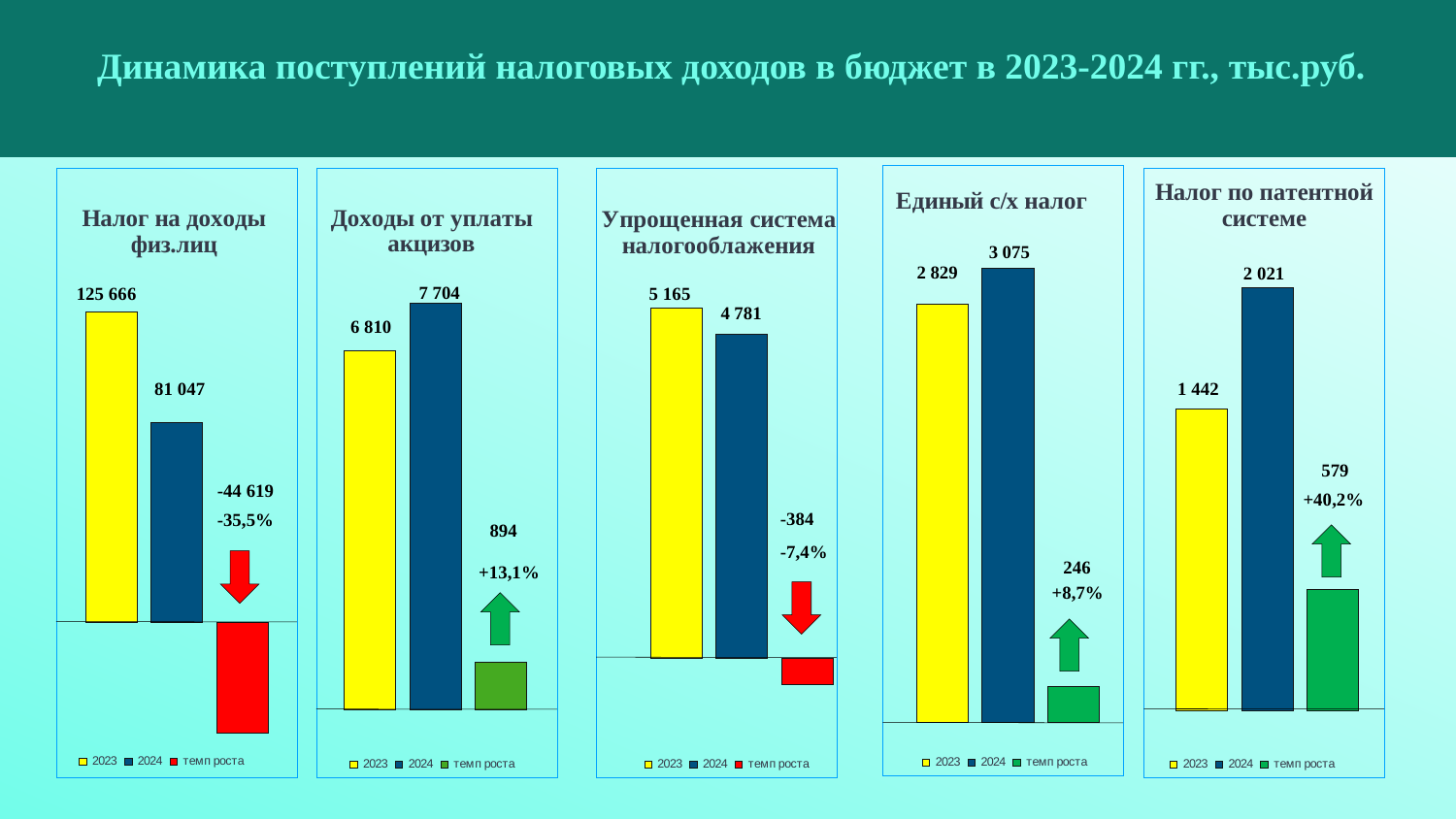

Динамика поступлений налоговых доходов в бюджет в 2023-2024 гг., тыс.руб.

### Chart: Единый с/х налог

| Category | 2023 | 2024 | темп роста |
|---|---|---|---|
| Сельскохозяйственный налог | 2829.0 | 3075.0 | 246.0 |

### Chart: Налог по патентной системе

| Category | 2023 | 2024 | темп роста |
|---|---|---|---|
| налог по патентной системе | 1442.0 | 2021.0 | 579.0 |

### Chart: Налог на доходы физ.лиц

| Category | 2023 | 2024 | темп роста |
|---|---|---|---|
| НДФЛ | 125666.0 | 81047.0 | -44619.0 |

### Chart: Упрощенная система налогооблажения

| Category | 2023 | 2024 | темп роста |
|---|---|---|---|
| УСН | 5165.0 | 4781.0 | -384.0 |

### Chart: Доходы от уплаты акцизов

| Category | 2023 | 2024 | темп роста |
|---|---|---|---|
| доходы от уплаты акцизов | 6810.0 | 7704.0 | 894.0 |
2 021
5 165
125 666
1 442
81 047
579
-44 619
+40,2%
-35,5%

-7,4%
246

+13,1%